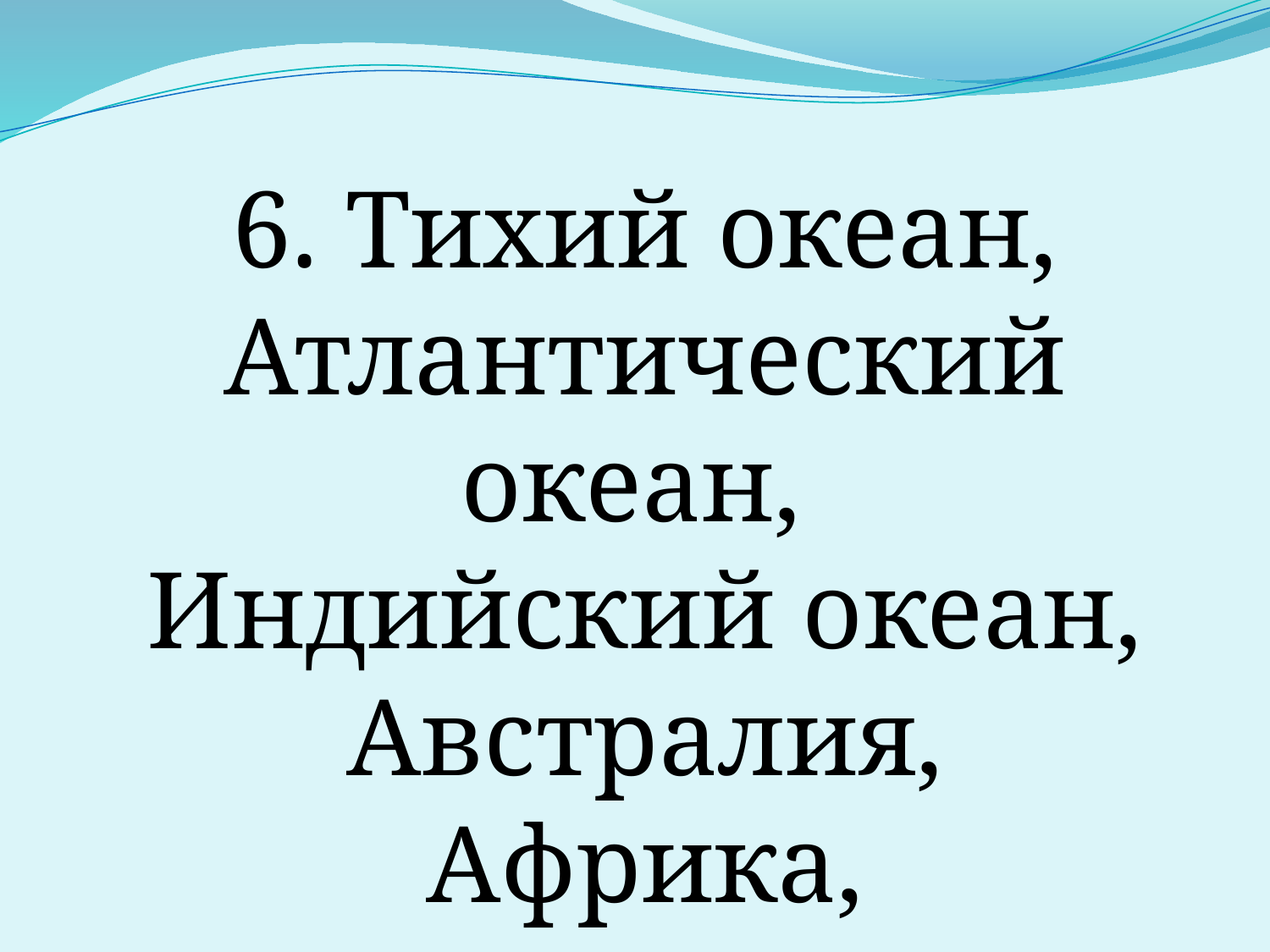

#
6. Тихий океан, Атлантический океан,
Индийский океан, Австралия, Африка, Ю.Америка.